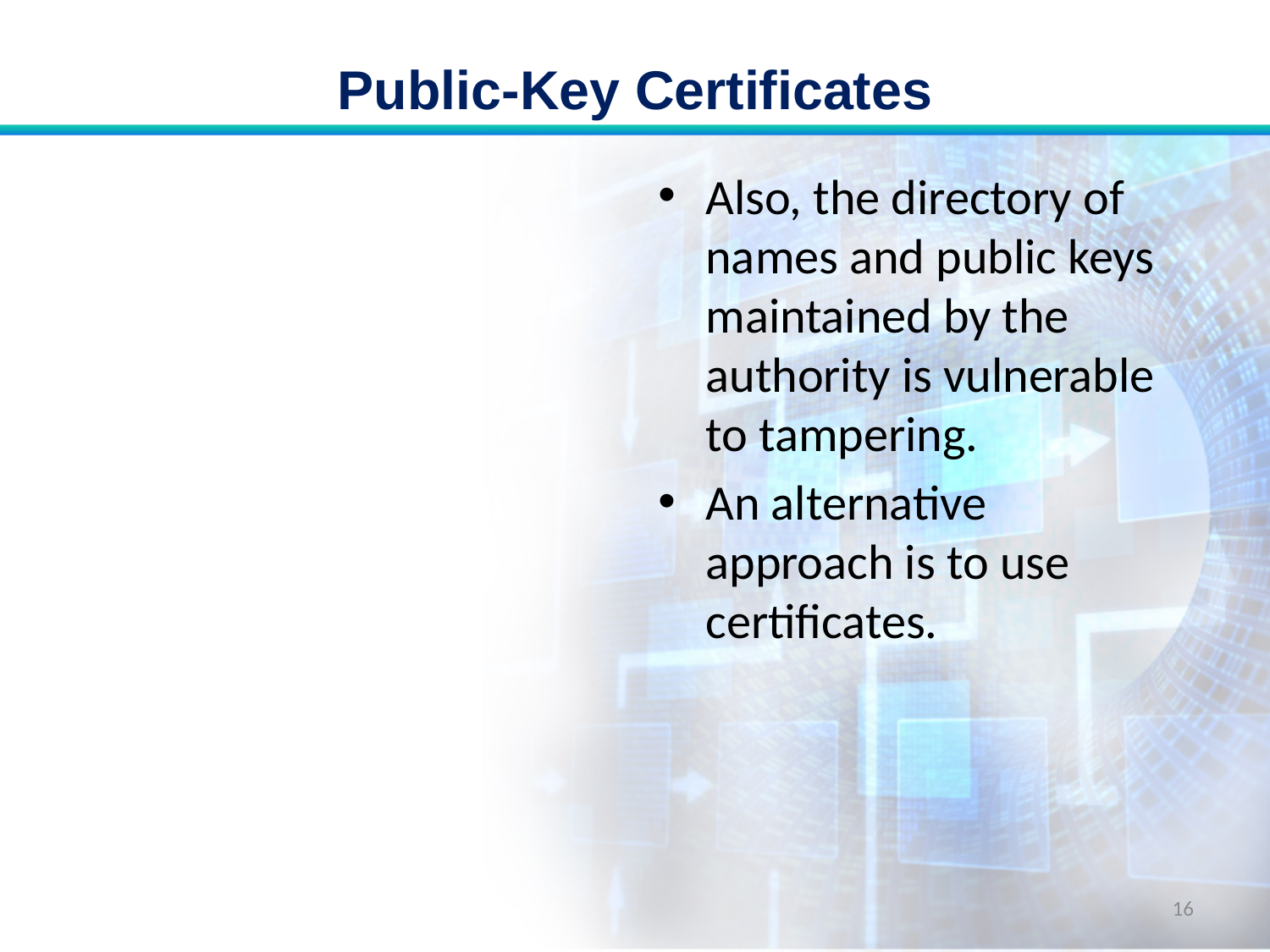

# Public-Key Certificates
Also, the directory of names and public keys maintained by the authority is vulnerable to tampering.
An alternative approach is to use certificates.
16